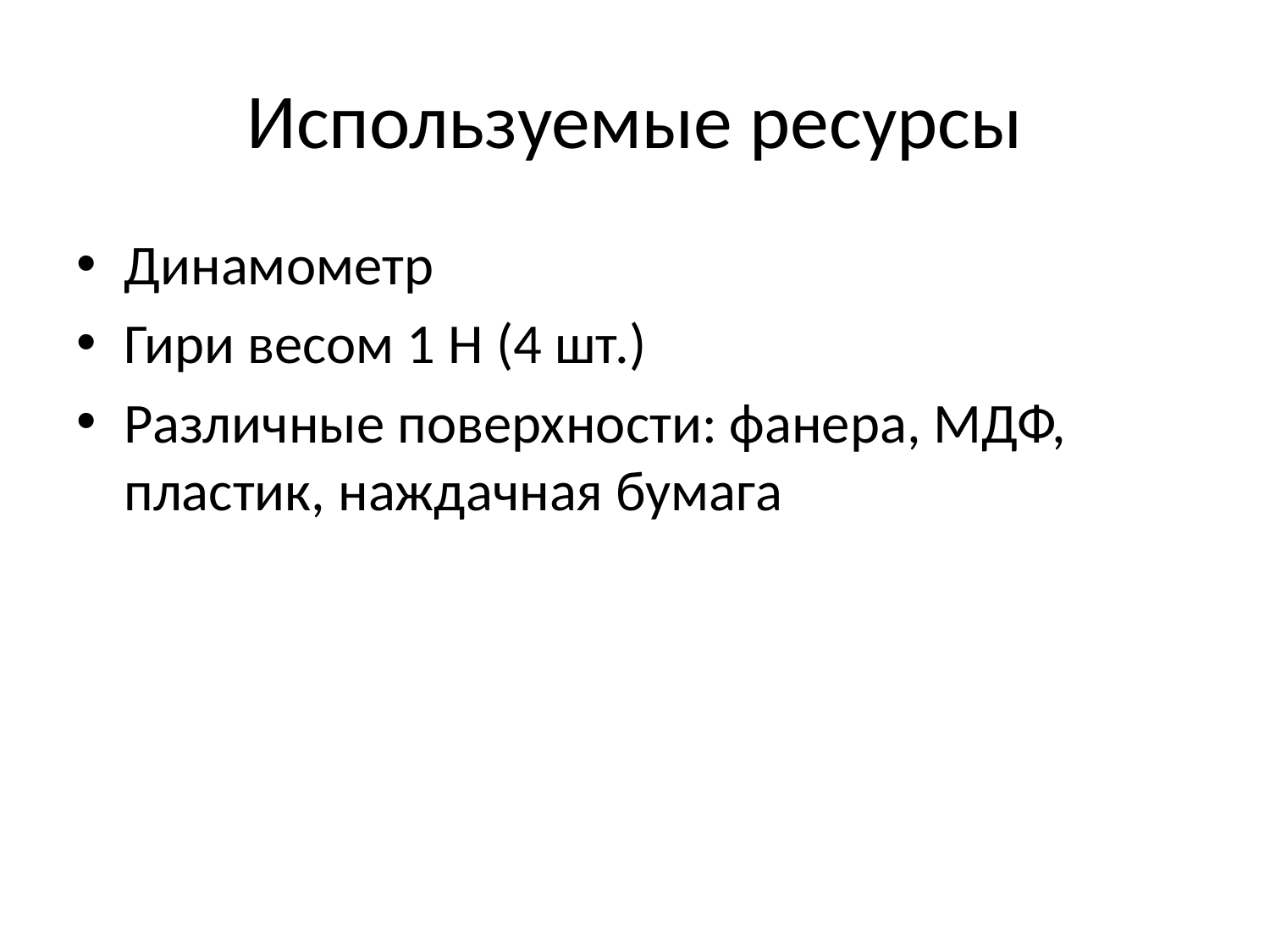

# Используемые ресурсы
Динамометр
Гири весом 1 Н (4 шт.)
Различные поверхности: фанера, МДФ, пластик, наждачная бумага